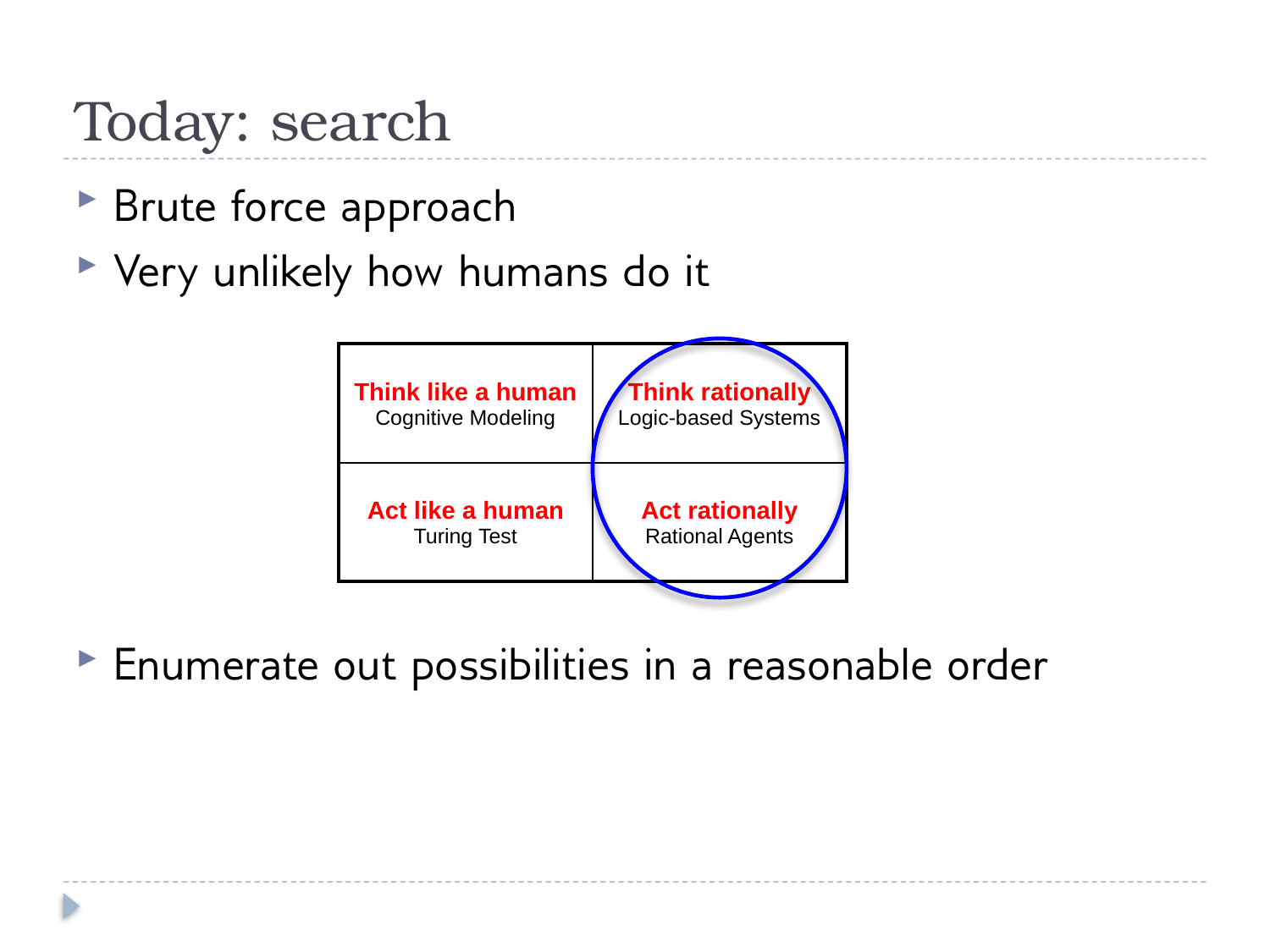

# Today: search
Brute force approach
Very unlikely how humans do it

Enumerate out possibilities in a reasonable order

| Think like a human Cognitive Modeling | Think rationally Logic-based Systems |
| --- | --- |
| Act like a human Turing Test | Act rationally Rational Agents |